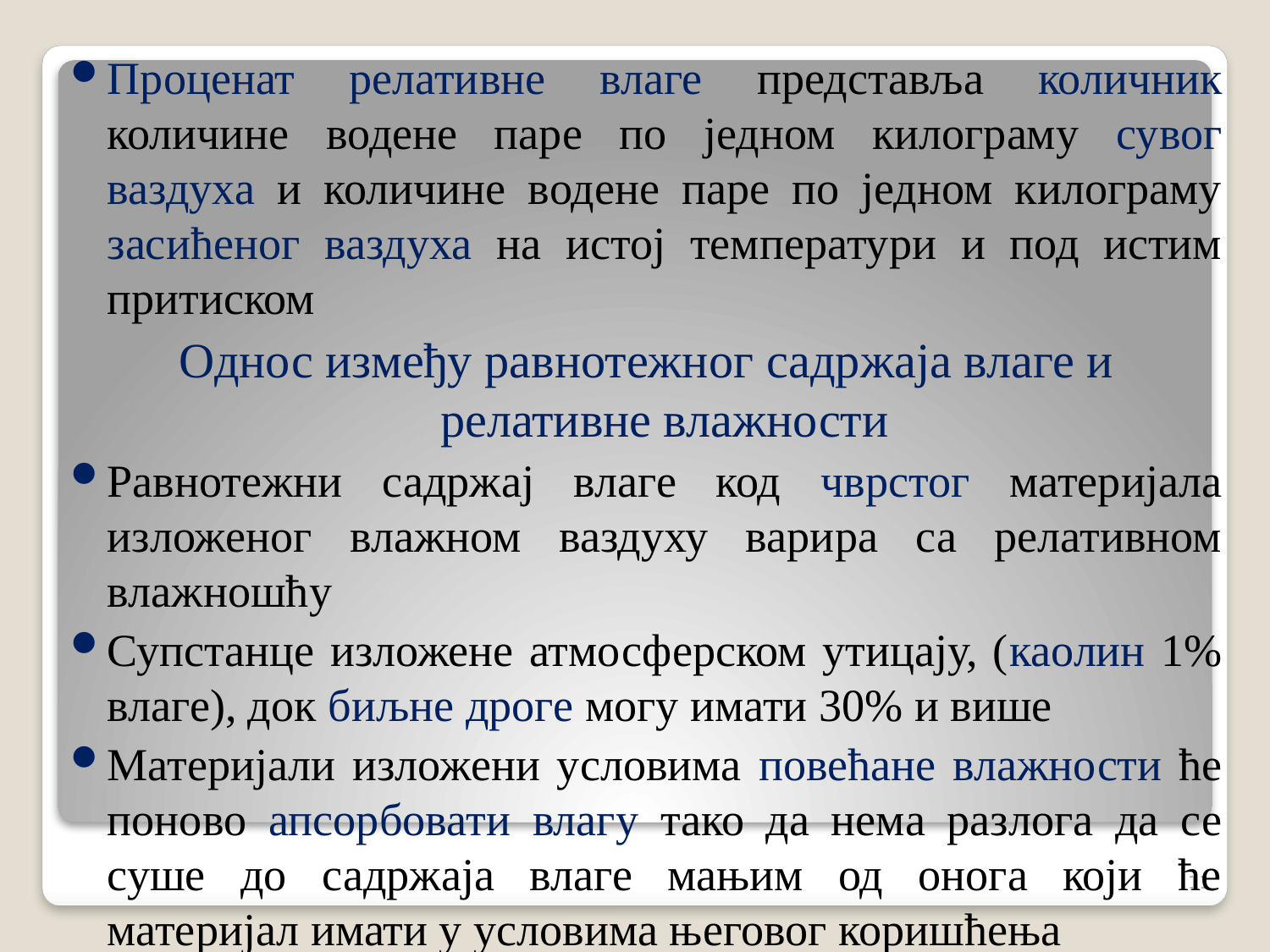

Проценат релативне влаге представља количник количине водене паре по једном килограму сувог ваздуха и количине водене паре по једном килограму засићеног ваздуха на истој температури и под истим притиском
Однос између равнотежног садржаја влаге и релативне влажности
Равнотежни садржај влаге код чврстог материјала изложеног влажном ваздуху варира са релативном влажношћу
Супстанце изложене атмосферском утицају, (каолин 1% влаге), док биљне дроге могу имати 30% и више
Материјали изложени условима повећане влажности ће поново апсорбовати влагу тако да нема разлога да се суше до садржаја влаге мањим од онога који ће материјал имати у условима његовог коришћења
11